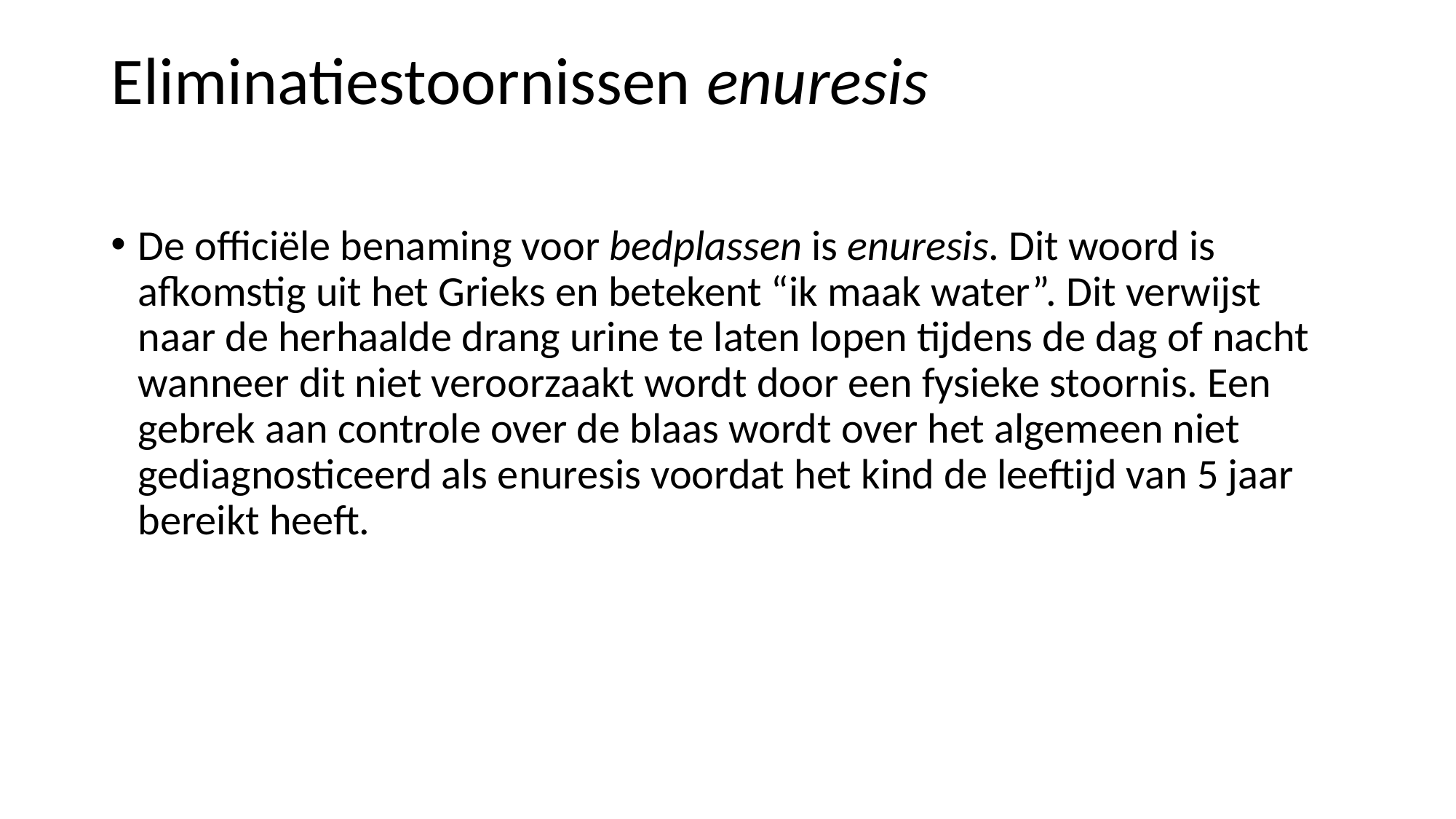

# Eliminatiestoornissen enuresis
De officiële benaming voor bedplassen is enuresis. Dit woord is afkomstig uit het Grieks en betekent “ik maak water”. Dit verwijst naar de herhaalde drang urine te laten lopen tijdens de dag of nacht wanneer dit niet veroorzaakt wordt door een fysieke stoornis. Een gebrek aan controle over de blaas wordt over het algemeen niet gediagnosticeerd als enuresis voordat het kind de leeftijd van 5 jaar bereikt heeft.